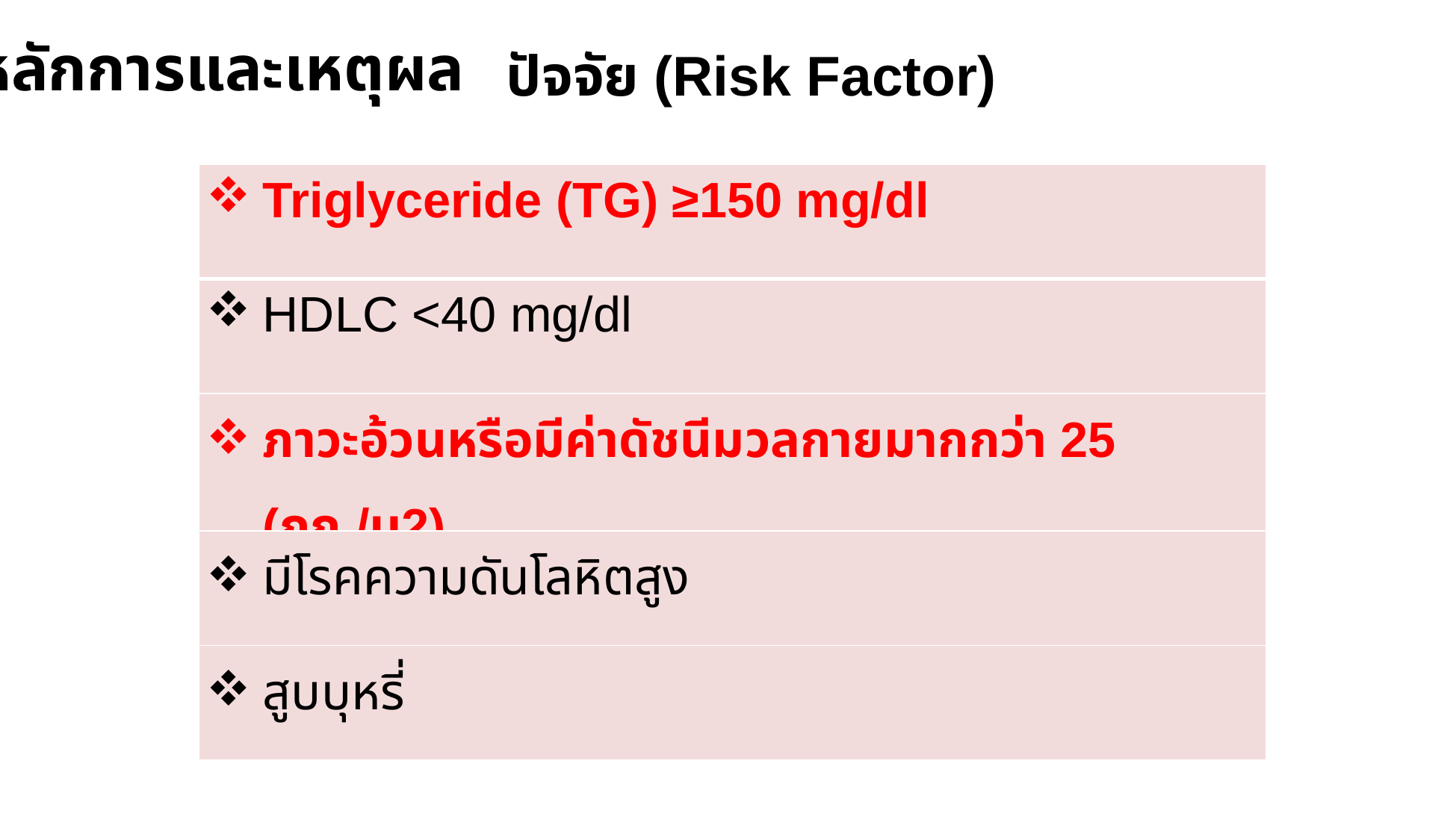

หลักการและเหตุผล
ปัจจัย (Risk Factor)
| Triglyceride (TG) ≥150 mg/dl |
| --- |
| HDLC <40 mg/dl |
| ภาวะอ้วนหรือมีค่าดัชนีมวลกายมากกว่า 25 (กก./ม2) |
| มีโรคความดันโลหิตสูง |
| สูบบุหรี่ |